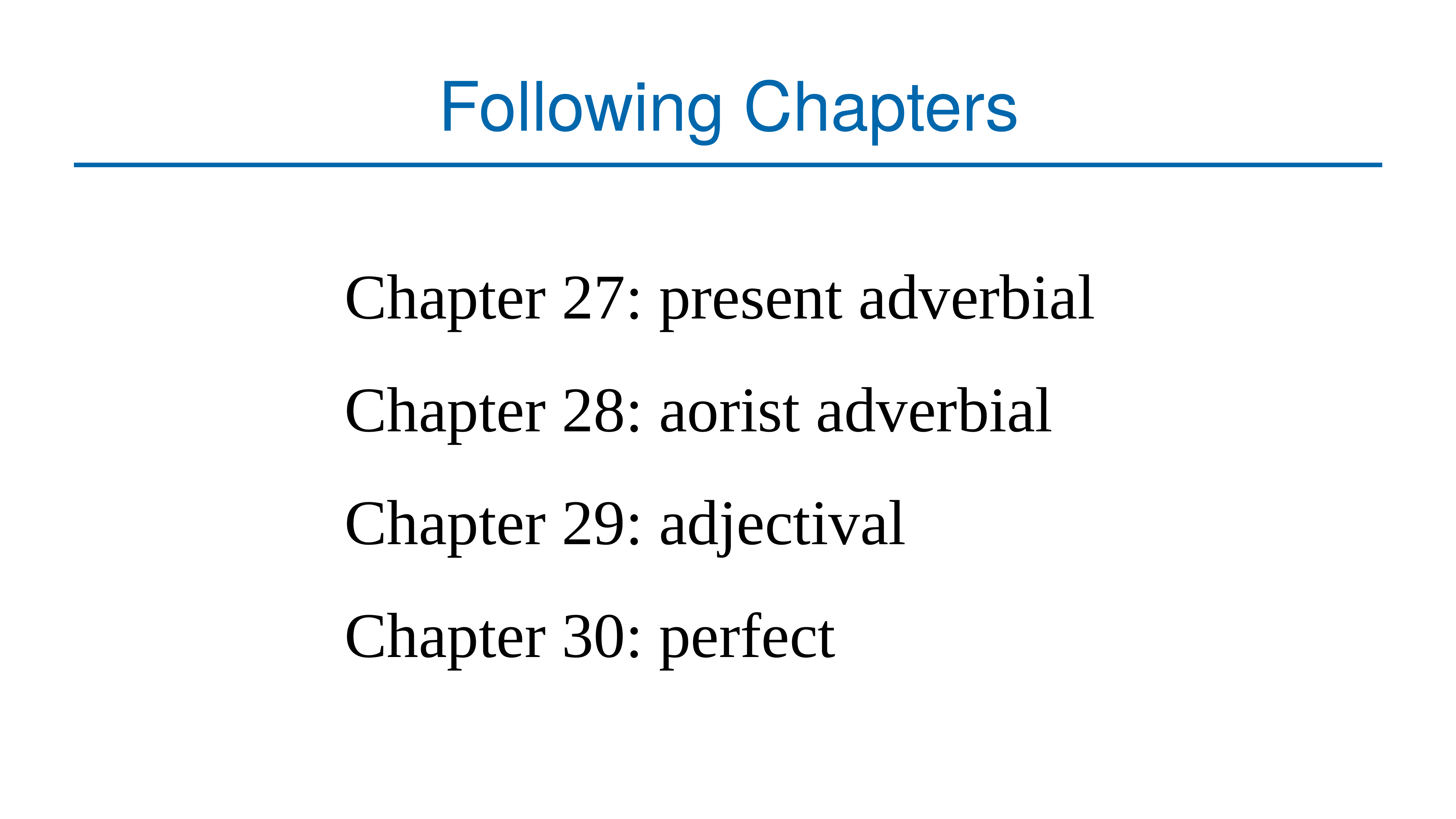

# Following Chapters
Chapter 27: present adverbial
Chapter 28: aorist adverbial
Chapter 29: adjectival
Chapter 30: perfect